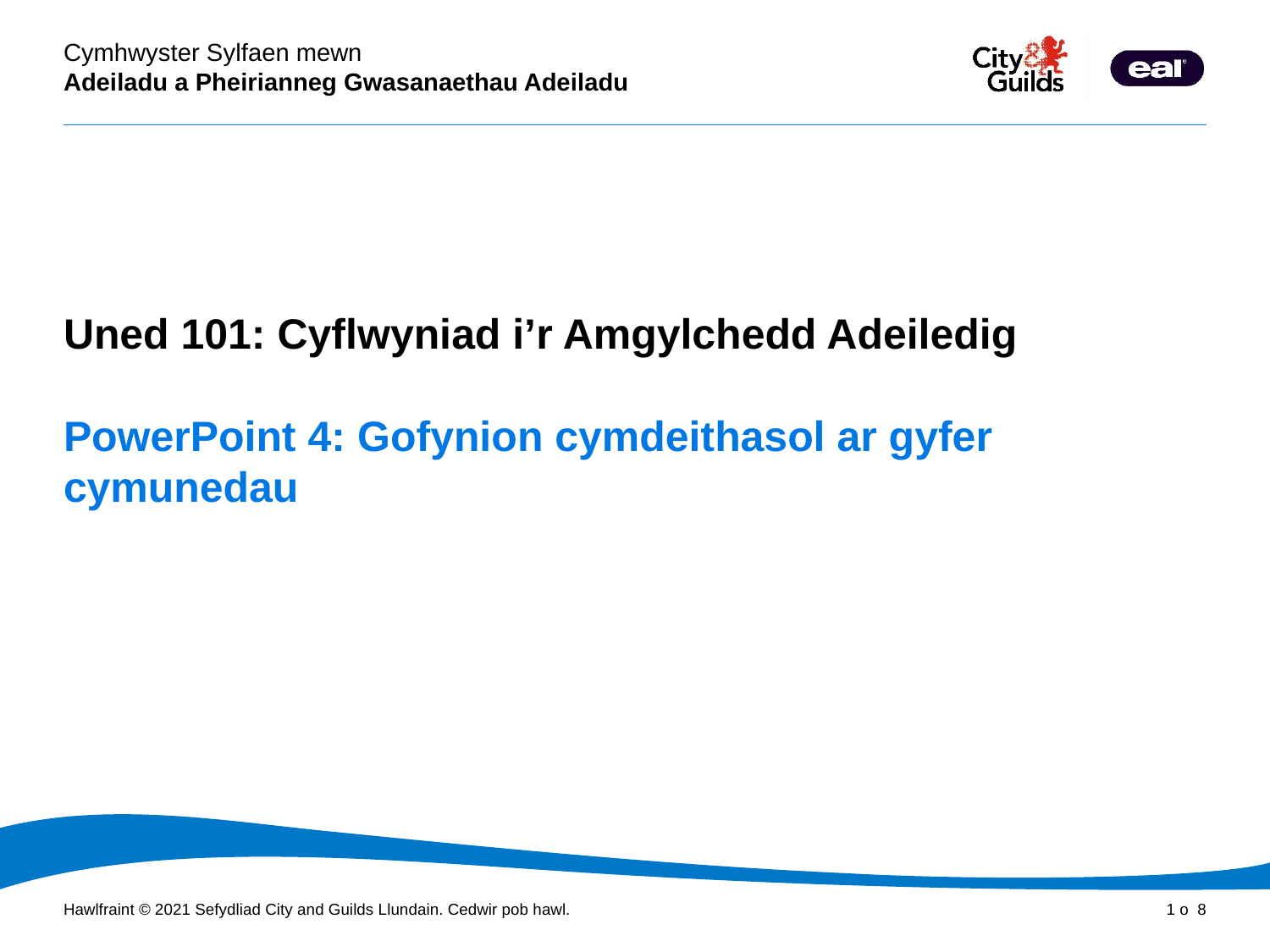

Uned 101: Cyflwyniad i’r Amgylchedd Adeiledig
# PowerPoint 4: Gofynion cymdeithasol ar gyfer cymunedau